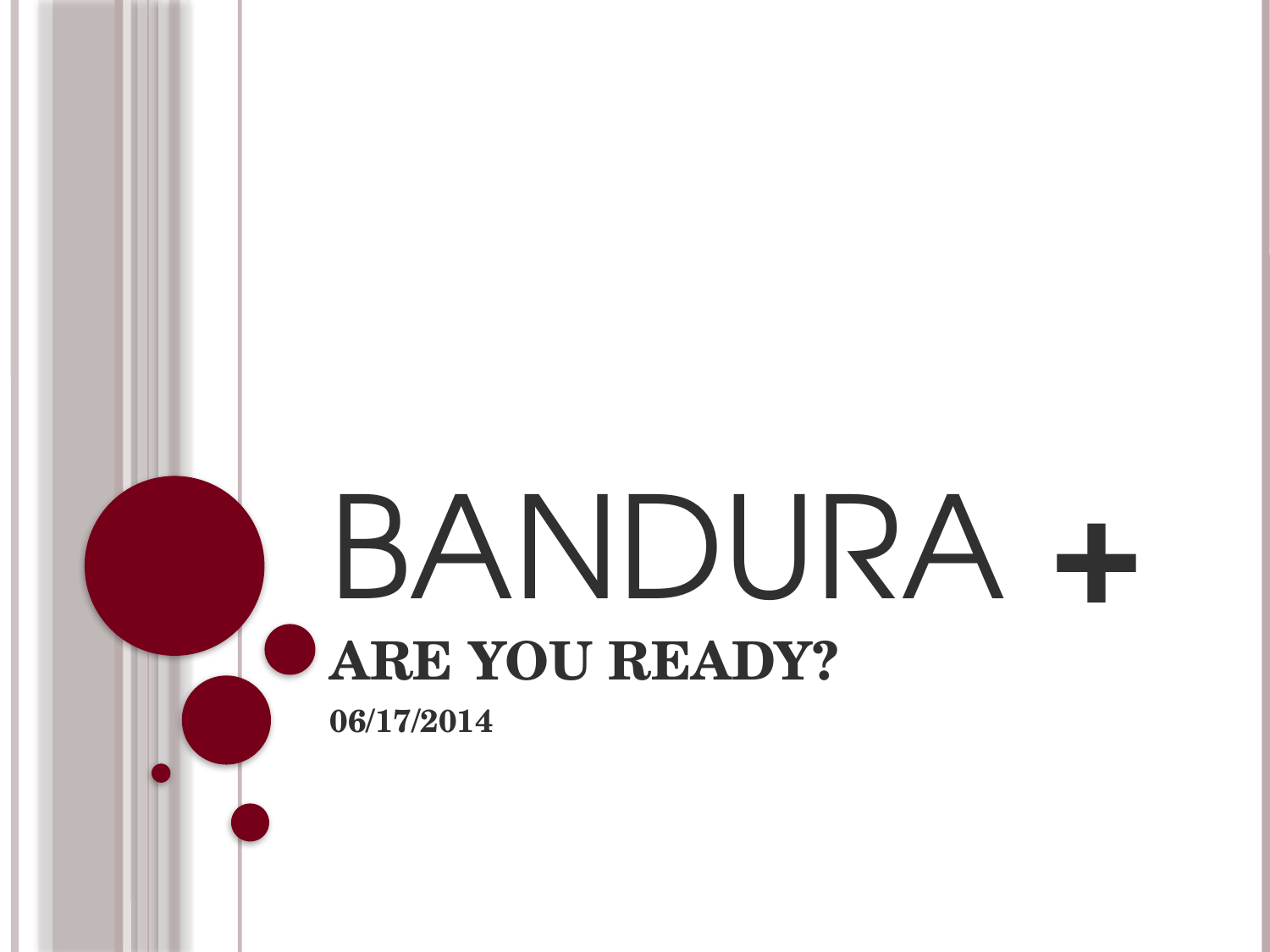

# Bandura + Are you Ready?
06/17/2014